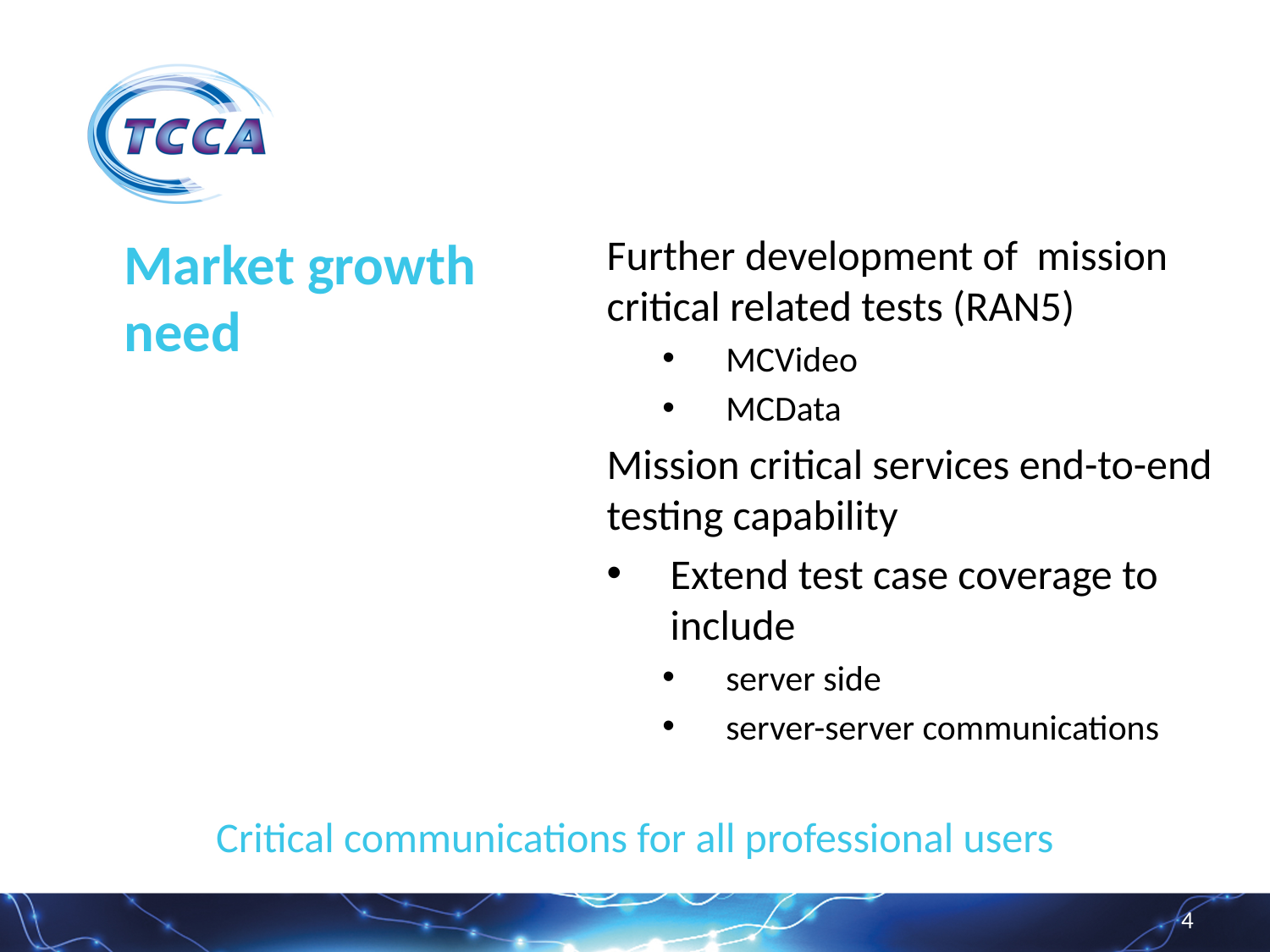

# Market growth need
Further development of  mission critical related tests (RAN5)
MCVideo
MCData
Mission critical services end-to-end testing capability
Extend test case coverage to include
server side
server-server communications